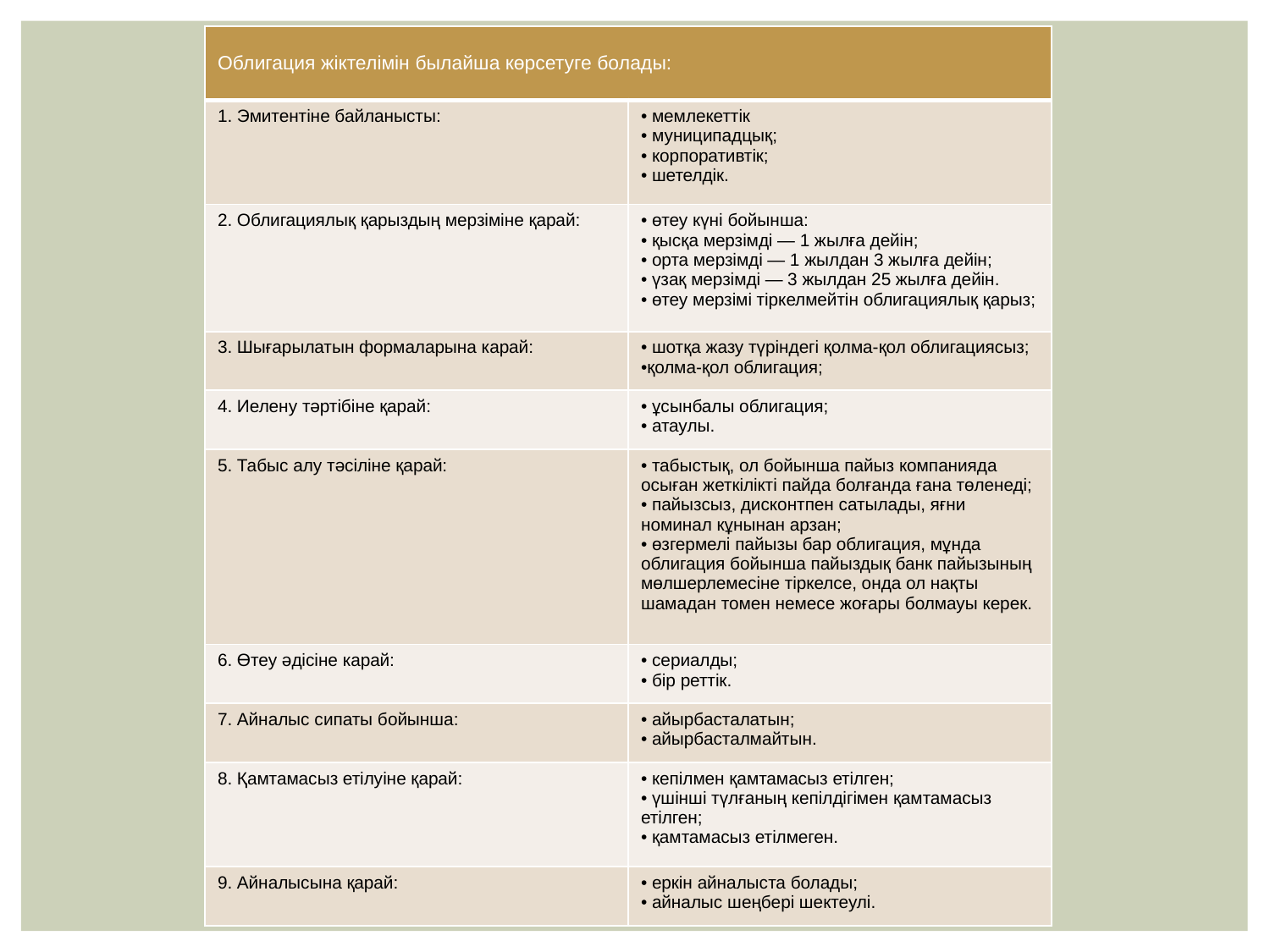

| Облигация жіктелімін былайша көрсетуге болады: |  |
| --- | --- |
| 1. Эмитентіне байланысты: | • мемлекеттік • муниципадцық; • корпоративтік; • шетелдік. |
| 2. Облигациялық қарыздың мерзіміне қарай: | • өтеу күні бойынша: • қысқа мерзімді — 1 жылға дейін; • орта мерзімді — 1 жылдан 3 жылға дейін; • үзақ мерзімді — 3 жылдан 25 жылға дейін. • өтеу мерзімі тіркелмейтін облигациялық қарыз; |
| 3. Шығарылатын формаларына карай: | • шотқа жазу түріндегі қолма-қол облигациясыз; •қолма-қол облигация; |
| 4. Иелену тәртібіне қарай: | • ұсынбалы облигация; • атаулы. |
| 5. Табыс алу тәсіліне қарай: | • табыстық, ол бойынша пайыз компанияда осыған жеткілікті пайда болғанда ғана төленеді; • пайызсыз, дисконтпен сатылады, яғни номинал кұнынан арзан; • өзгермелі пайызы бар облигация, мұнда облигация бойынша пайыздық банк пайызының мөлшерлемесіне тіркелсе, онда ол нақты шамадан томен немесе жоғары болмауы керек. |
| 6. Өтеу әдісіне карай: | • сериалды; • бір реттік. |
| 7. Айналыс сипаты бойынша: | • айырбасталатын; • айырбасталмайтын. |
| 8. Қамтамасыз етілуіне қарай: | • кепілмен қамтамасыз етілген; • үшінші түлғаның кепілдігімен қамтамасыз етілген; • қамтамасыз етілмеген. |
| 9. Айналысына қарай: | • еркін айналыста болады; • айналыс шеңбері шектеулі. |